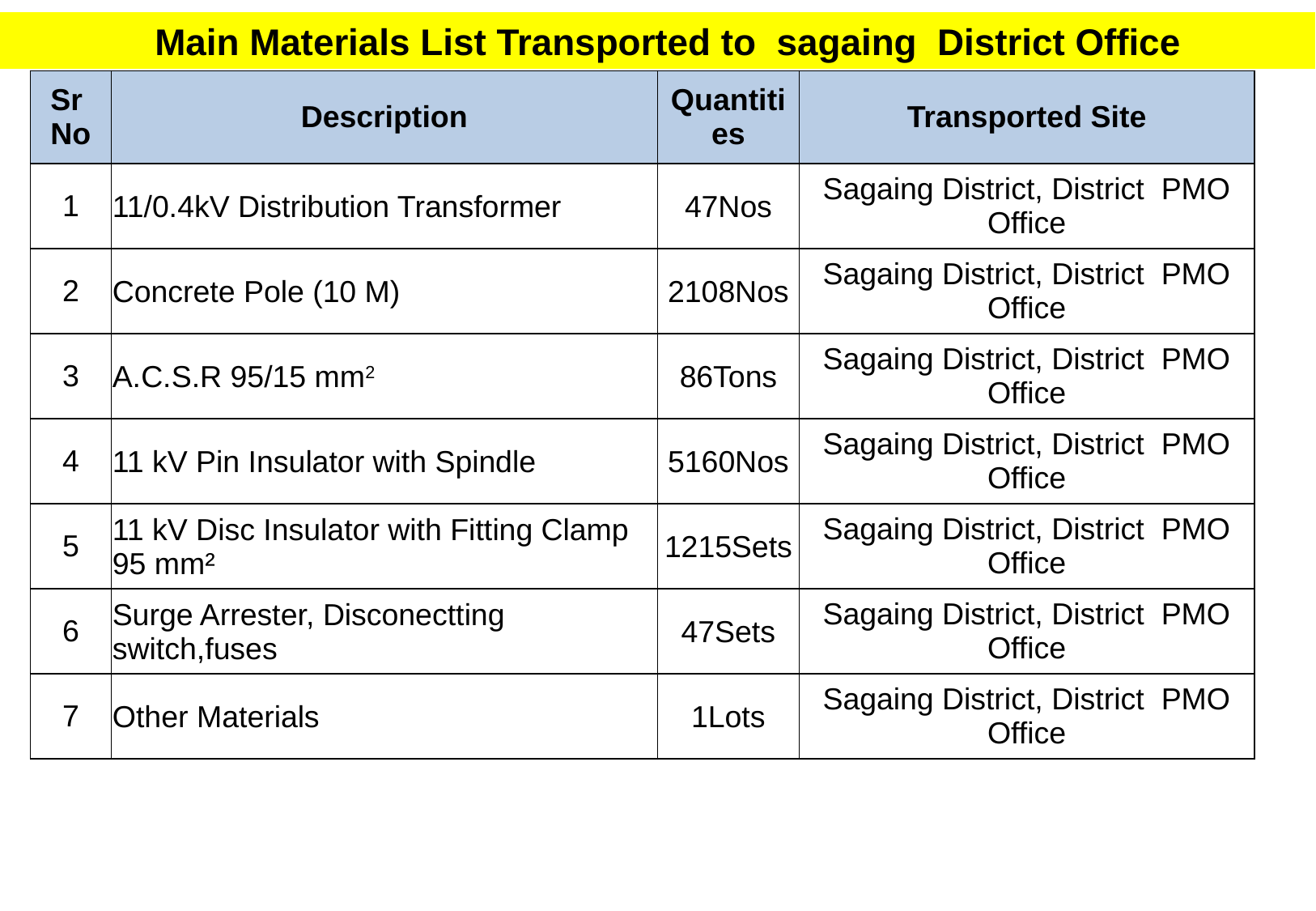

Main Materials List Transported to  sagaing  District Office
| Sr No | Description | Quantities | Transported Site |
| --- | --- | --- | --- |
| 1 | 11/0.4kV Distribution Transformer | 47Nos | Sagaing District, District PMO Office |
| 2 | Concrete Pole (10 M) | 2108Nos | Sagaing District, District PMO Office |
| 3 | A.C.S.R 95/15 mm2 | 86Tons | Sagaing District, District PMO Office |
| 4 | 11 kV Pin Insulator with Spindle | 5160Nos | Sagaing District, District PMO Office |
| 5 | 11 kV Disc Insulator with Fitting Clamp 95 mm² | 1215Sets | Sagaing District, District PMO Office |
| 6 | Surge Arrester, Disconectting switch,fuses | 47Sets | Sagaing District, District PMO Office |
| 7 | Other Materials | 1Lots | Sagaing District, District PMO Office |